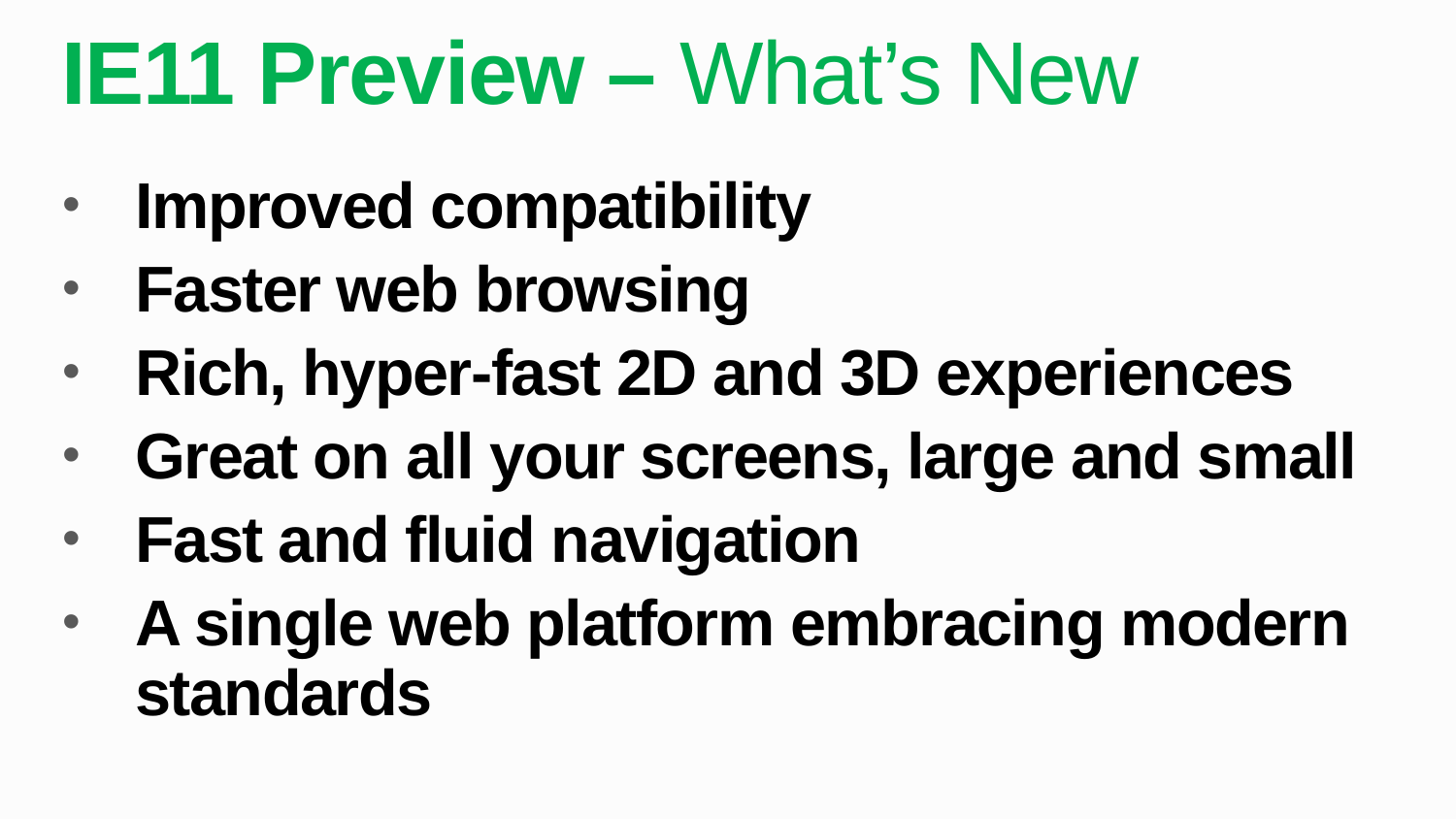

# IE11 Preview – What’s New

Improved compatibility
Faster web browsing
Rich, hyper-fast 2D and 3D experiences
Great on all your screens, large and small
Fast and fluid navigation
A single web platform embracing modern standards